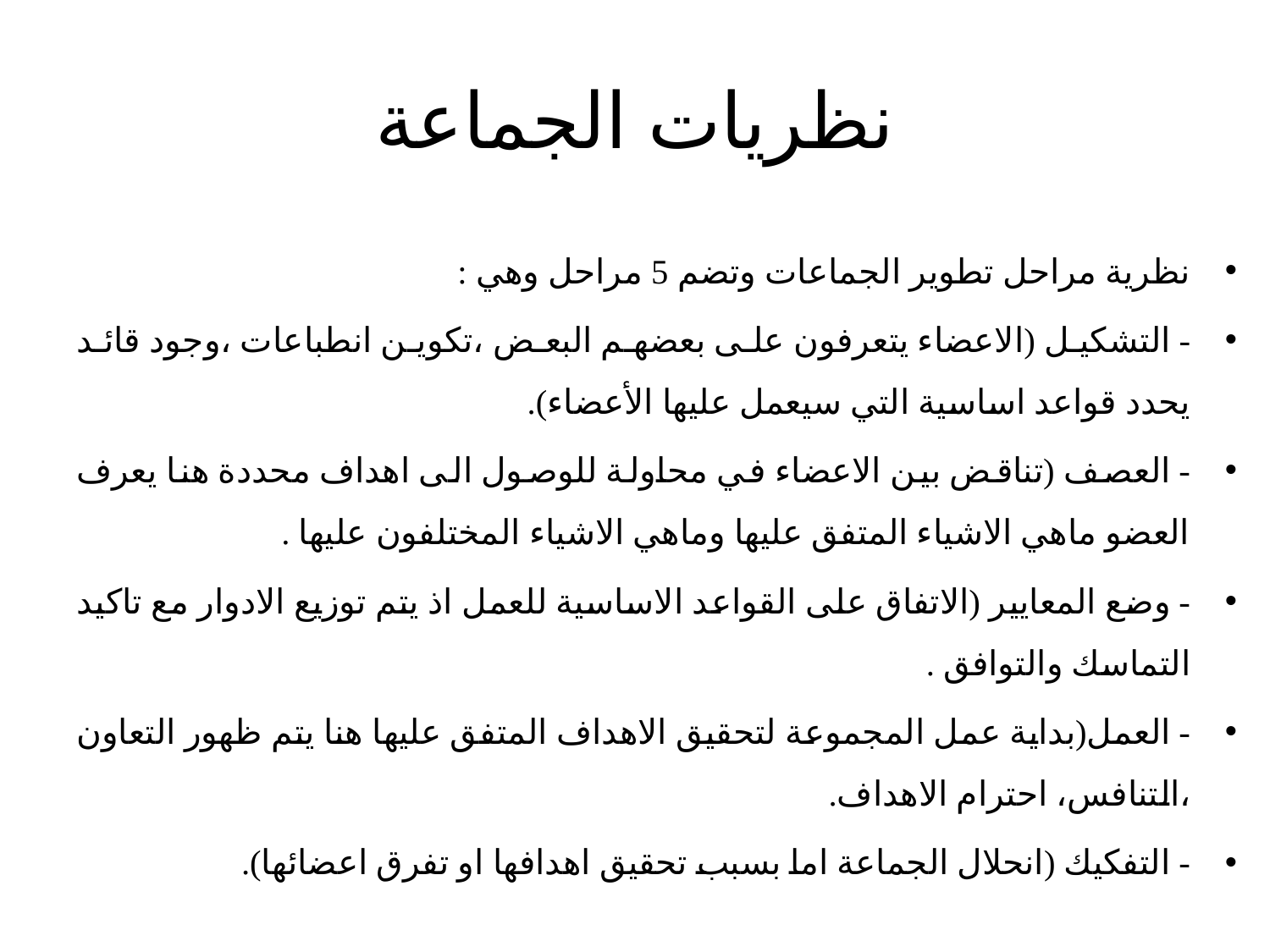

# نظريات الجماعة
نظرية مراحل تطوير الجماعات وتضم 5 مراحل وهي :
- التشكيل (الاعضاء يتعرفون على بعضهم البعض ،تكوين انطباعات ،وجود قائد يحدد قواعد اساسية التي سيعمل عليها الأعضاء).
- العصف (تناقض بين الاعضاء في محاولة للوصول الى اهداف محددة هنا يعرف العضو ماهي الاشياء المتفق عليها وماهي الاشياء المختلفون عليها .
- وضع المعايير (الاتفاق على القواعد الاساسية للعمل اذ يتم توزيع الادوار مع تاكيد التماسك والتوافق .
- العمل(بداية عمل المجموعة لتحقيق الاهداف المتفق عليها هنا يتم ظهور التعاون ،التنافس، احترام الاهداف.
- التفكيك (انحلال الجماعة اما بسبب تحقيق اهدافها او تفرق اعضائها).